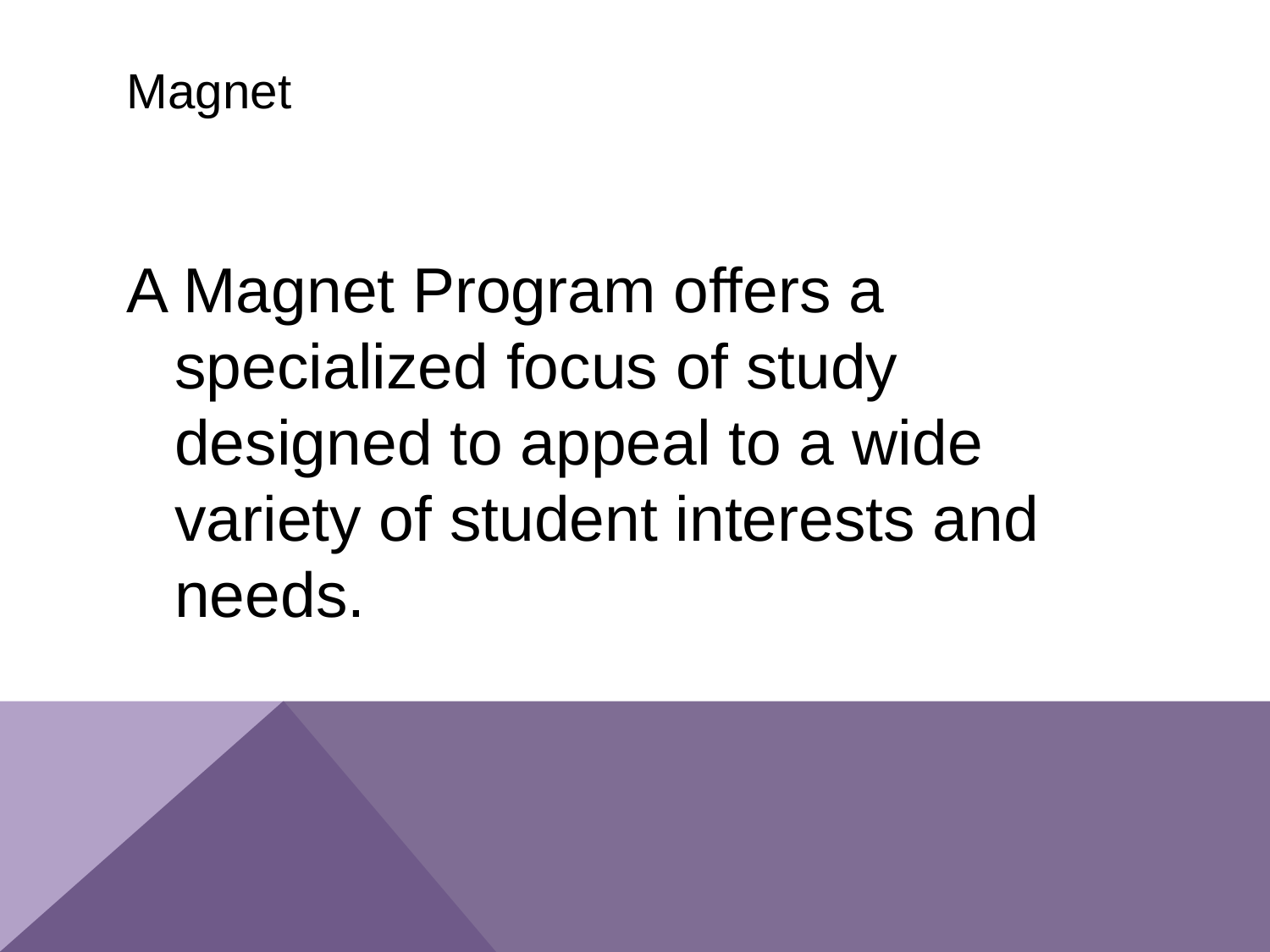

# Magnet

A Magnet Program offers a specialized focus of study designed to appeal to a wide variety of student interests and needs.